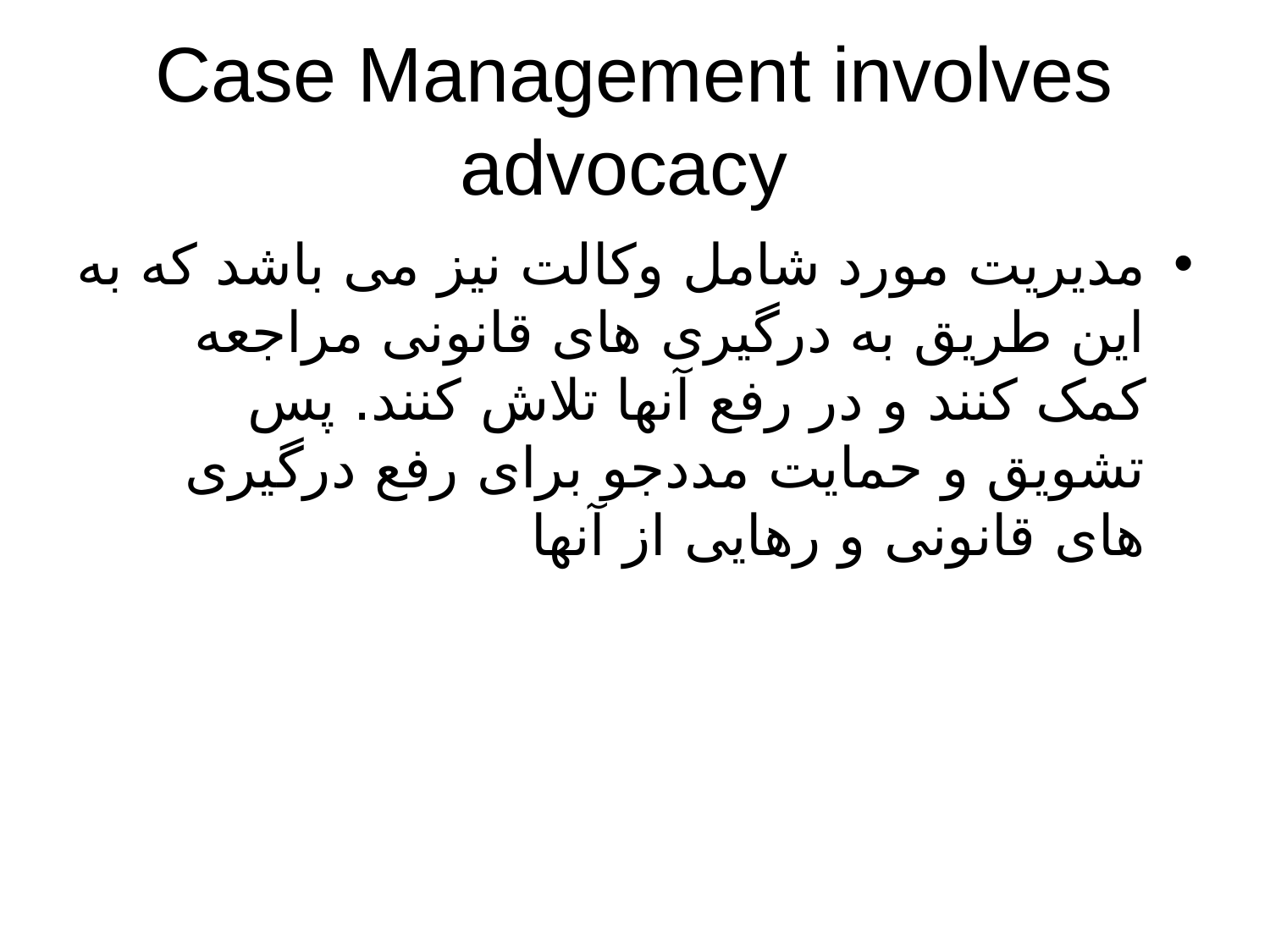

# Case Management involves advocacy
مدیریت مورد شامل وکالت نیز می باشد که به این طریق به درگیری های قانونی مراجعه کمک کنند و در رفع آنها تلاش کنند. پس تشویق و حمایت مددجو برای رفع درگیری های قانونی و رهایی از آنها